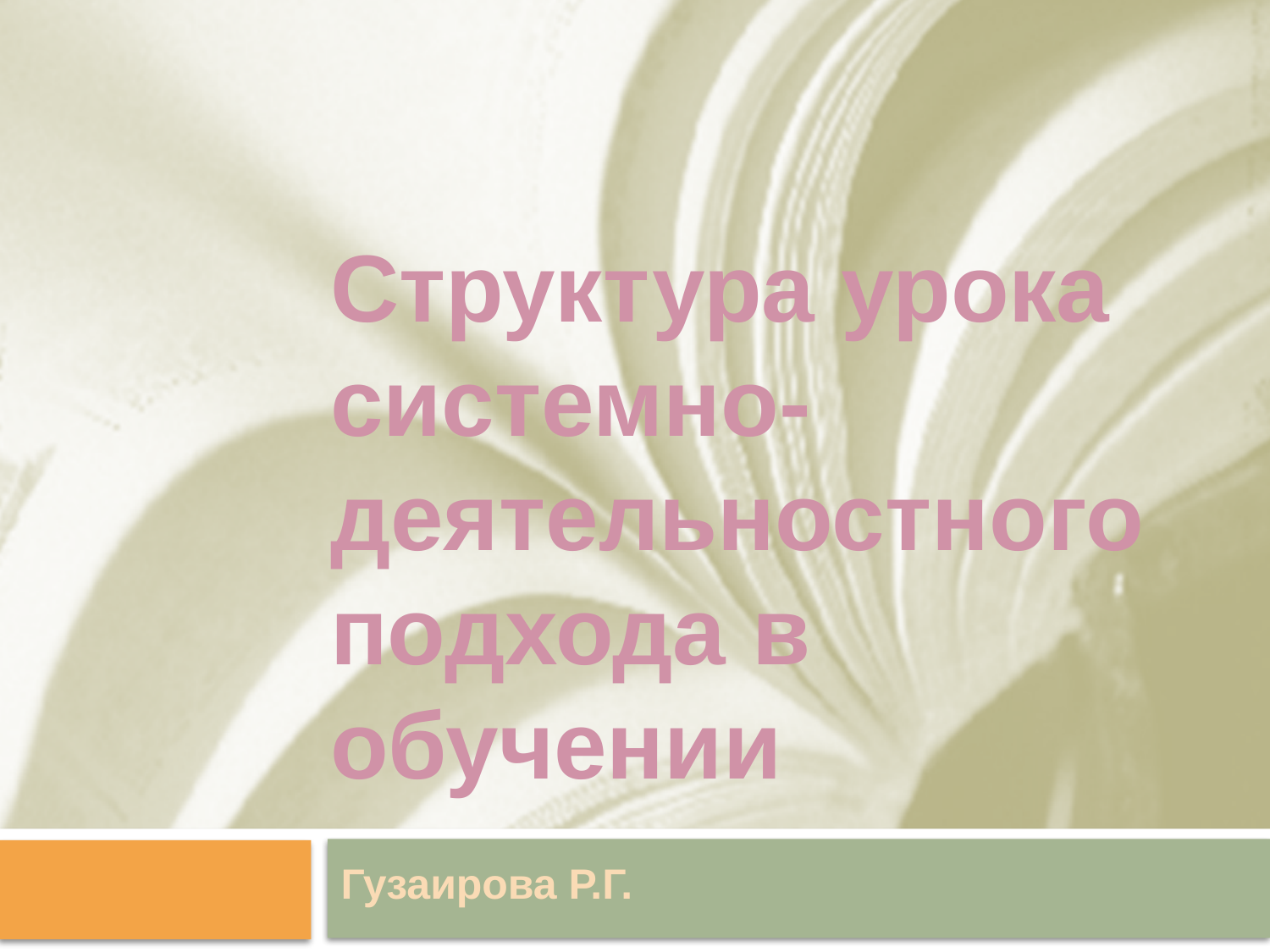

# Структура урока системно-деятельностного подхода в обучении
Гузаирова Р.Г.